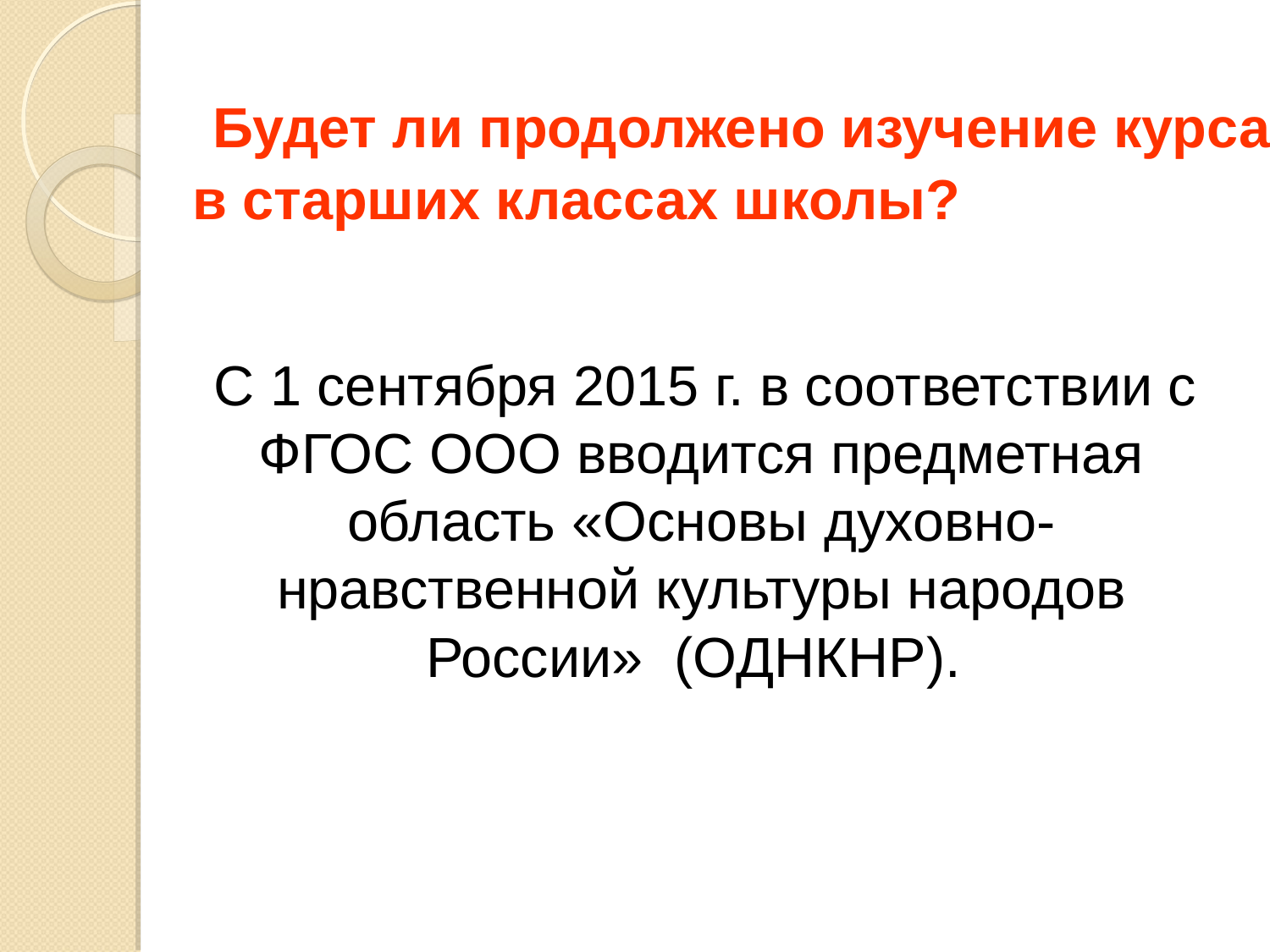

Будет ли продолжено изучение курса в старших классах школы?

   С 1 сентября 2015 г. в соответствии с ФГОС ООО вводится предметная область «Основы духовно-нравственной культуры народов России»  (ОДНКНР).